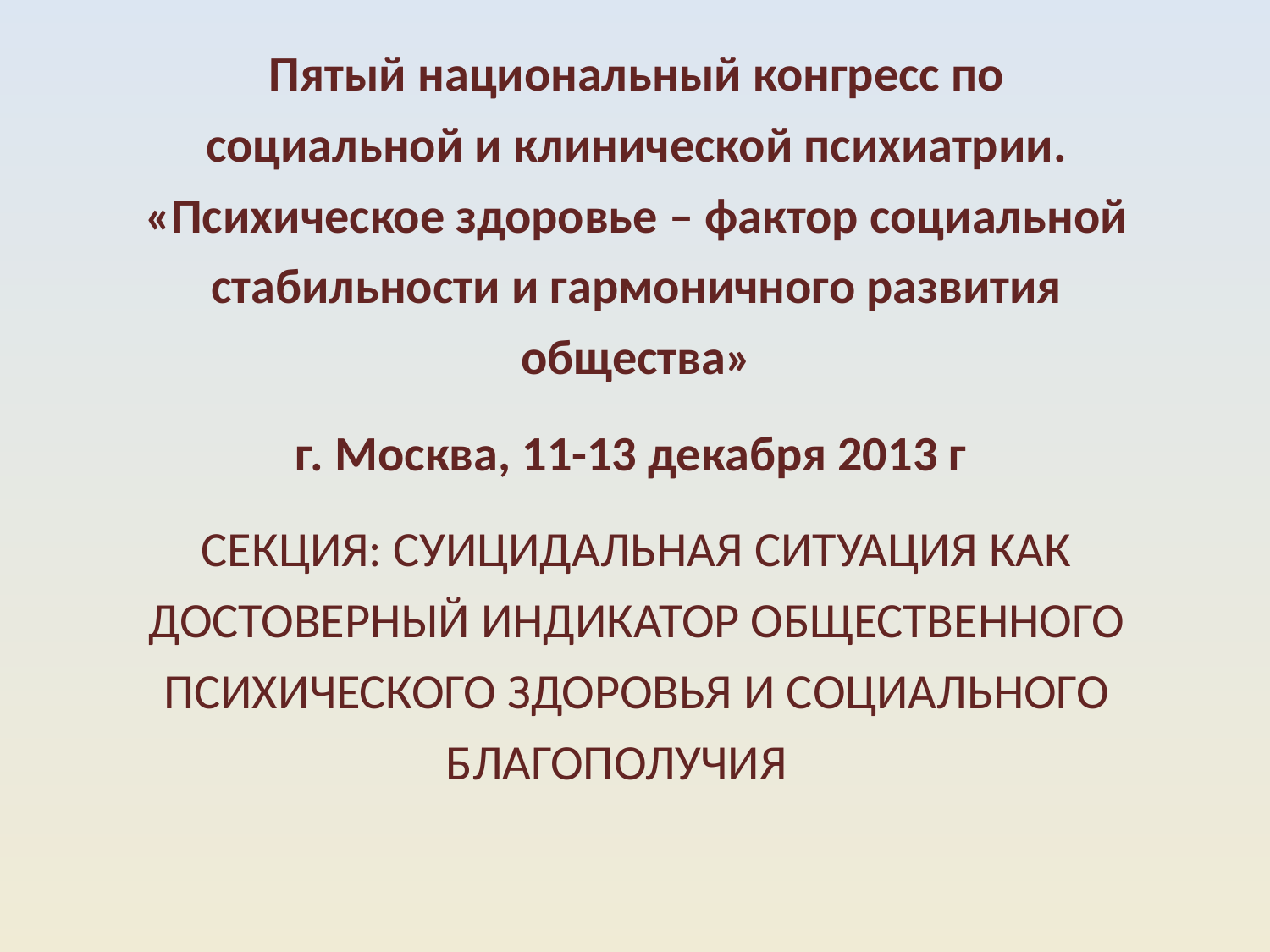

Пятый национальный конгресс по социальной и клинической психиатрии. «Психическое здоровье – фактор социальной стабильности и гармоничного развития общества»
г. Москва, 11-13 декабря 2013 г
СЕКЦИЯ: СУИЦИДАЛЬНАЯ СИТУАЦИЯ КАК ДОСТОВЕРНЫЙ ИНДИКАТОР ОБЩЕСТВЕННОГО ПСИХИЧЕСКОГО ЗДОРОВЬЯ И СОЦИАЛЬНОГО БЛАГОПОЛУЧИЯ